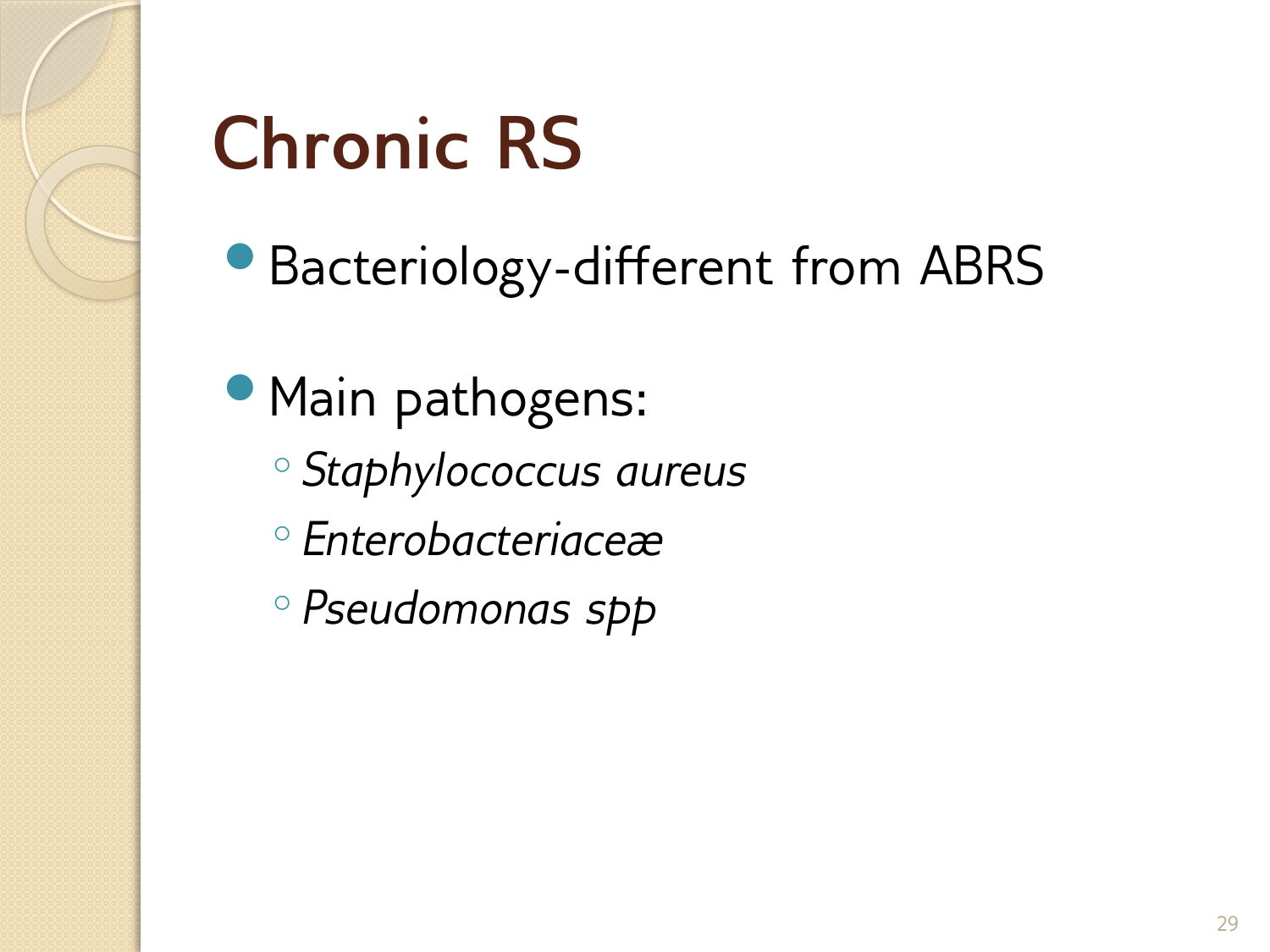

# Chronic RS
Bacteriology-different from ABRS

Main pathogens:
Staphylococcus aureus
Enterobacteriaceae
Pseudomonas spp

29